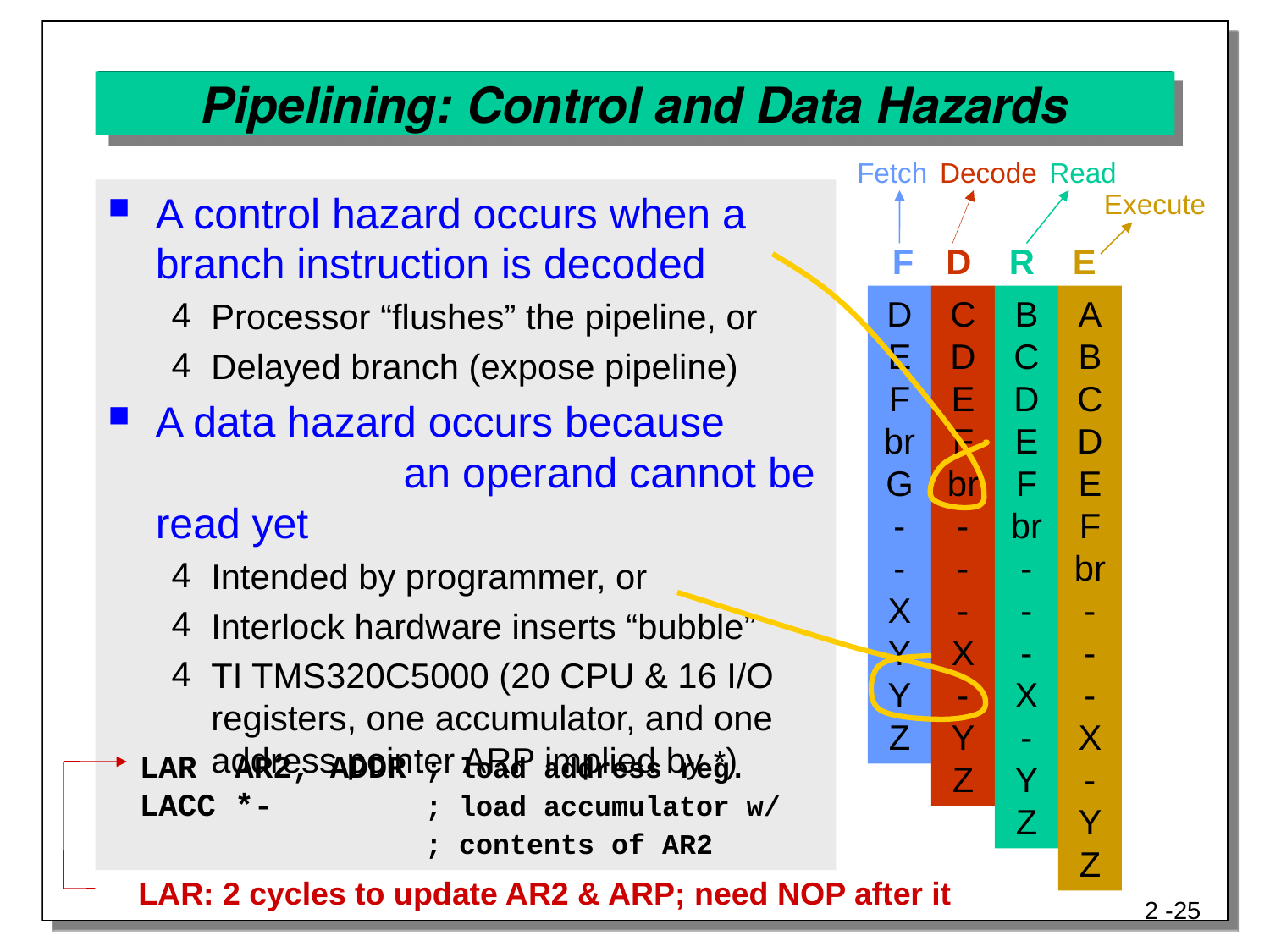

# Pipelining: Control and Data Hazards
Fetch
Decode
Read
Execute

F
D
R
E

D
E
F
br
G
-
-
X
Y
Y
Z
CD
E
F
br
-
-
-
X
-
Y
Z
BCD
E
F
br
-
-
-
X
-
Y
Z
ABCD
E
F
br
-
-
-
X
-
Y
Z

A control hazard occurs when a branch instruction is decoded
Processor “flushes” the pipeline, or
Delayed branch (expose pipeline)
A data hazard occurs because                              an operand cannot be read yet
Intended by programmer, or
Interlock hardware inserts “bubble”
TI TMS320C5000 (20 CPU & 16 I/O registers, one accumulator, and one address pointer ARP implied by *)

LAR  AR2, ADDR ; load address reg.
LACC *-        ; load accumulator w/
               ; contents of AR2

LAR: 2 cycles to update AR2 & ARP; need NOP after it